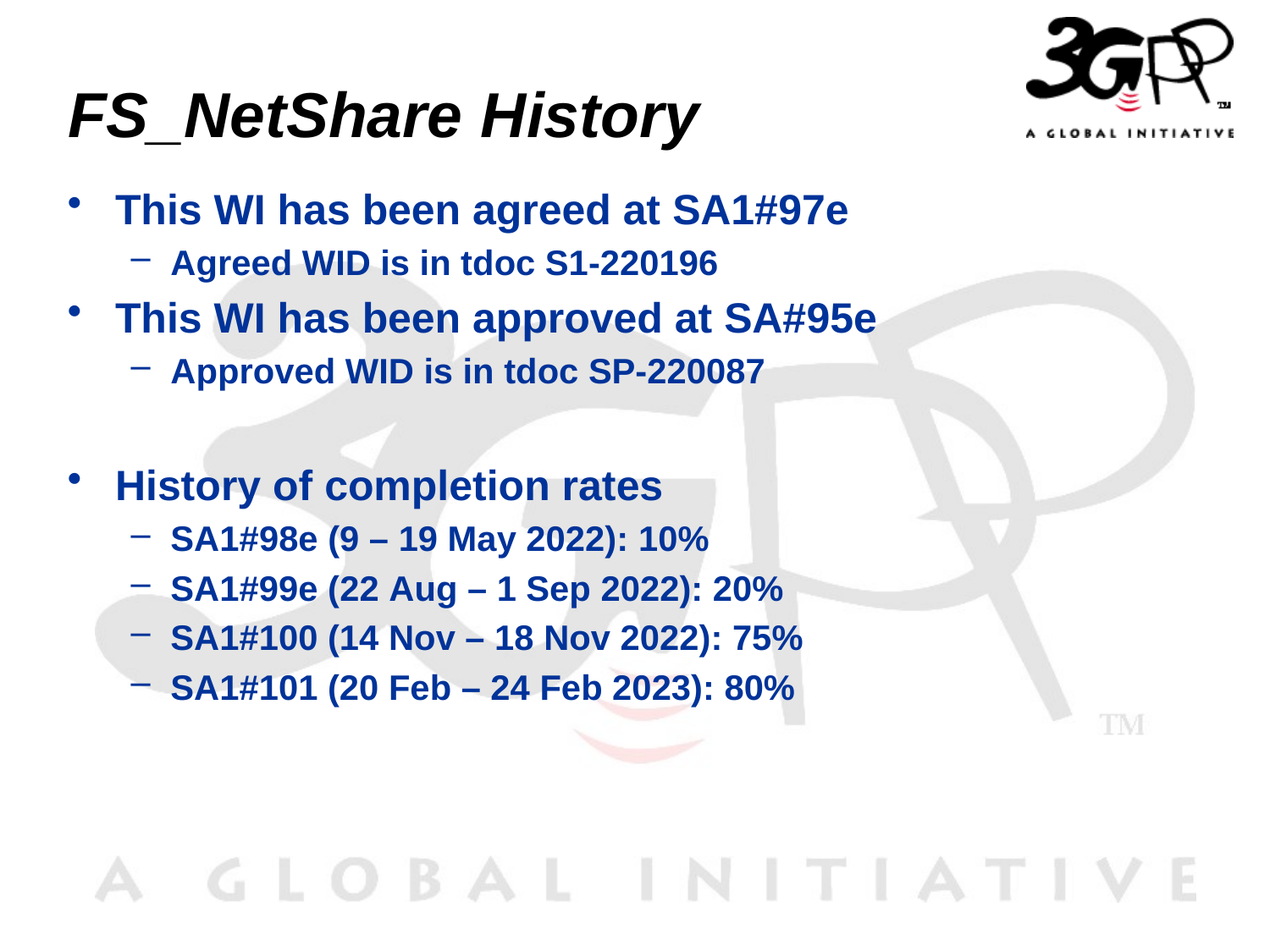

# FS_NetShare History
This WI has been agreed at SA1#97e
Agreed WID is in tdoc S1-220196
This WI has been approved at SA#95e
Approved WID is in tdoc SP-220087

History of completion rates
SA1#98e (9 – 19 May 2022): 10%
SA1#99e (22 Aug – 1 Sep 2022): 20%
SA1#100 (14 Nov – 18 Nov 2022): 75%
SA1#101 (20 Feb – 24 Feb 2023): 80%

6